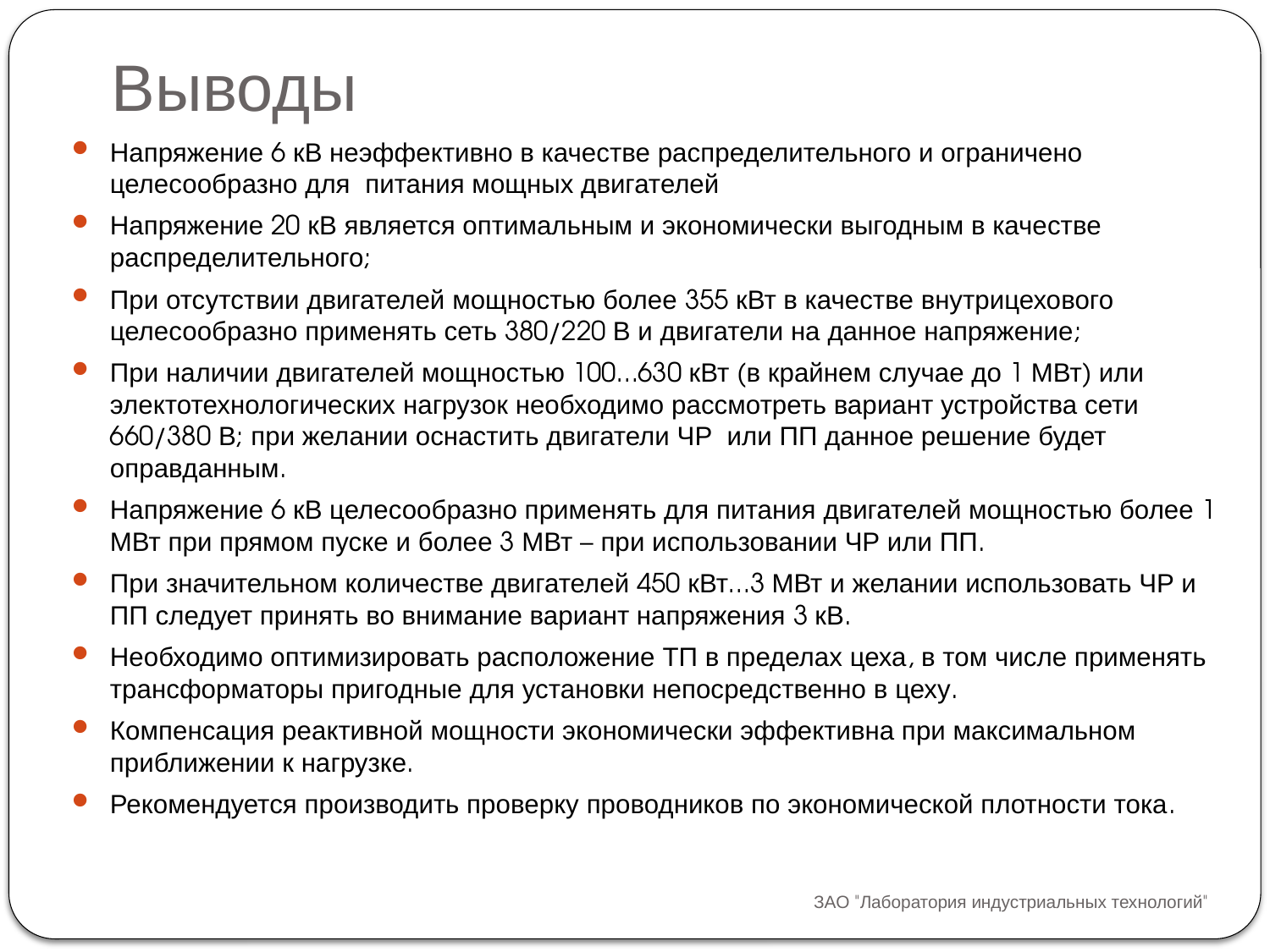

# Выводы
Напряжение 6 кВ неэффективно в качестве распределительного и ограничено целесообразно для  питания мощных двигателей
Напряжение 20 кВ является оптимальным и экономически выгодным в качестве распределительного;
При отсутствии двигателей мощностью более 355 кВт в качестве внутрицехового целесообразно применять сеть 380/220 В и двигатели на данное напряжение;
При наличии двигателей мощностью 100…630 кВт (в крайнем случае до 1 МВт) или электотехнологических нагрузок необходимо рассмотреть вариант устройства сети 660/380 В; при желании оснастить двигатели ЧР  или ПП данное решение будет оправданным.
Напряжение 6 кВ целесообразно применять для питания двигателей мощностью более 1 МВт при прямом пуске и более 3 МВт – при использовании ЧР или ПП.
При значительном количестве двигателей 450 кВт…3 МВт и желании использовать ЧР и ПП следует принять во внимание вариант напряжения 3 кВ.
Необходимо оптимизировать расположение ТП в пределах цеха, в том числе применять трансформаторы пригодные для установки непосредственно в цеху.
Компенсация реактивной мощности экономически эффективна при максимальном приближении к нагрузке.
Рекомендуется производить проверку проводников по экономической плотности тока.

ЗАО "Лаборатория индустриальных технологий"